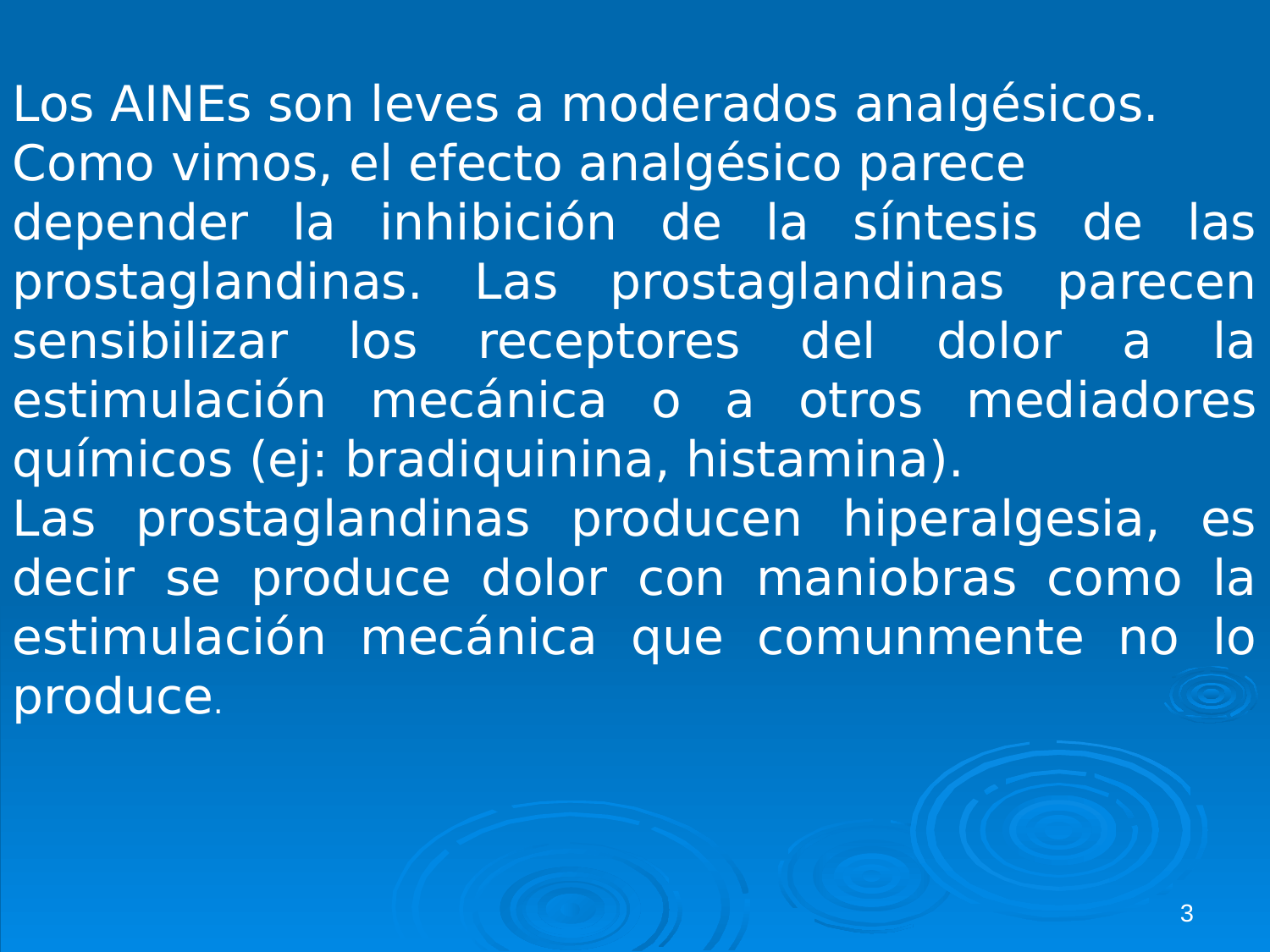

Los AINEs son leves a moderados analgésicos.
Como vimos, el efecto analgésico parece
depender la inhibición de la síntesis de las prostaglandinas. Las prostaglandinas parecen sensibilizar los receptores del dolor a la estimulación mecánica o a otros mediadores químicos (ej: bradiquinina, histamina).
Las prostaglandinas producen hiperalgesia, es decir se produce dolor con maniobras como la estimulación mecánica que comunmente no lo produce.
3